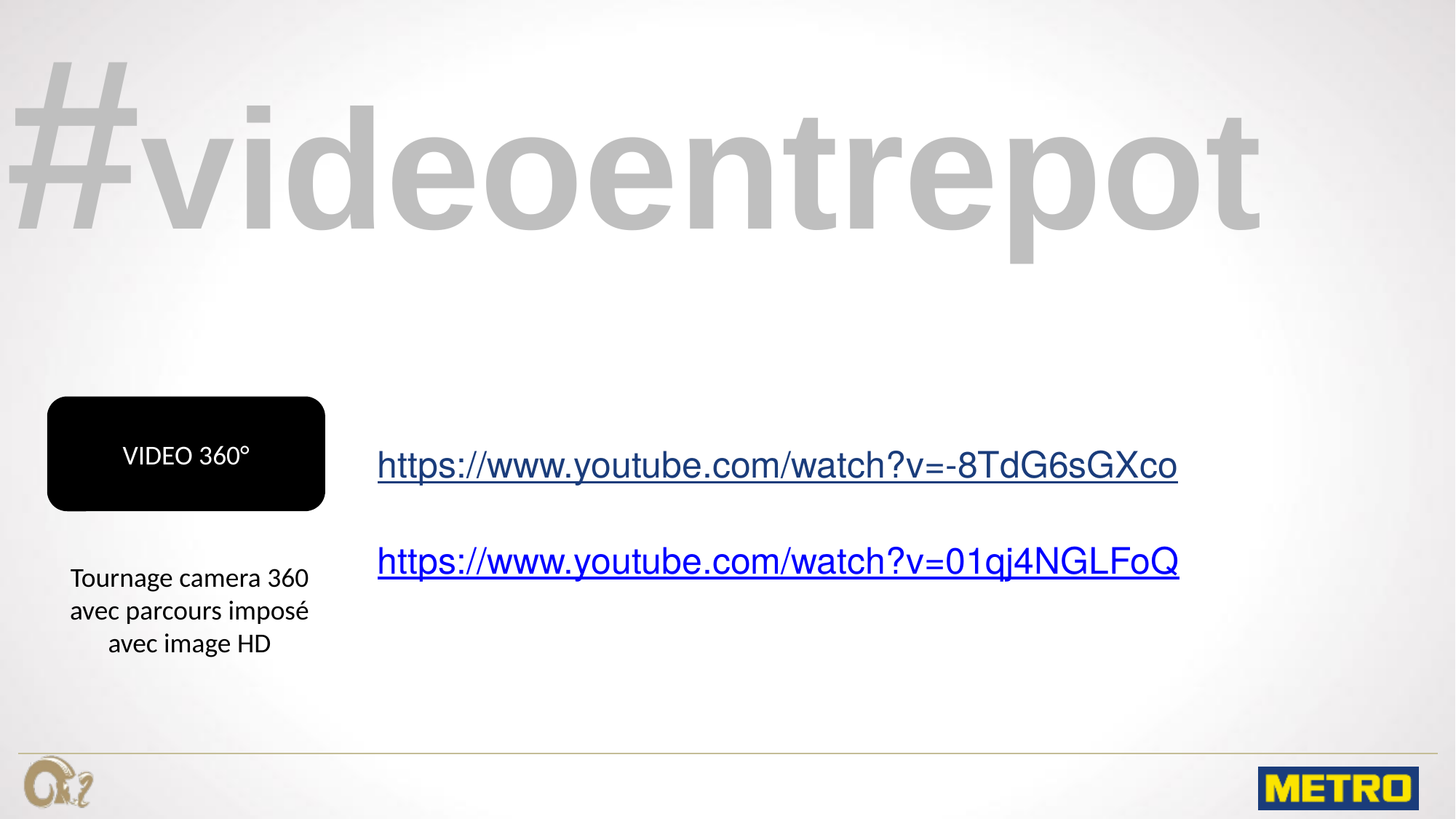

#videoentrepot
VIDEO 360°
# https://www.youtube.com/watch?v=-8TdG6sGXco https://www.youtube.com/watch?v=01qj4NGLFoQ
Tournage camera 360
avec parcours imposé
avec image HD